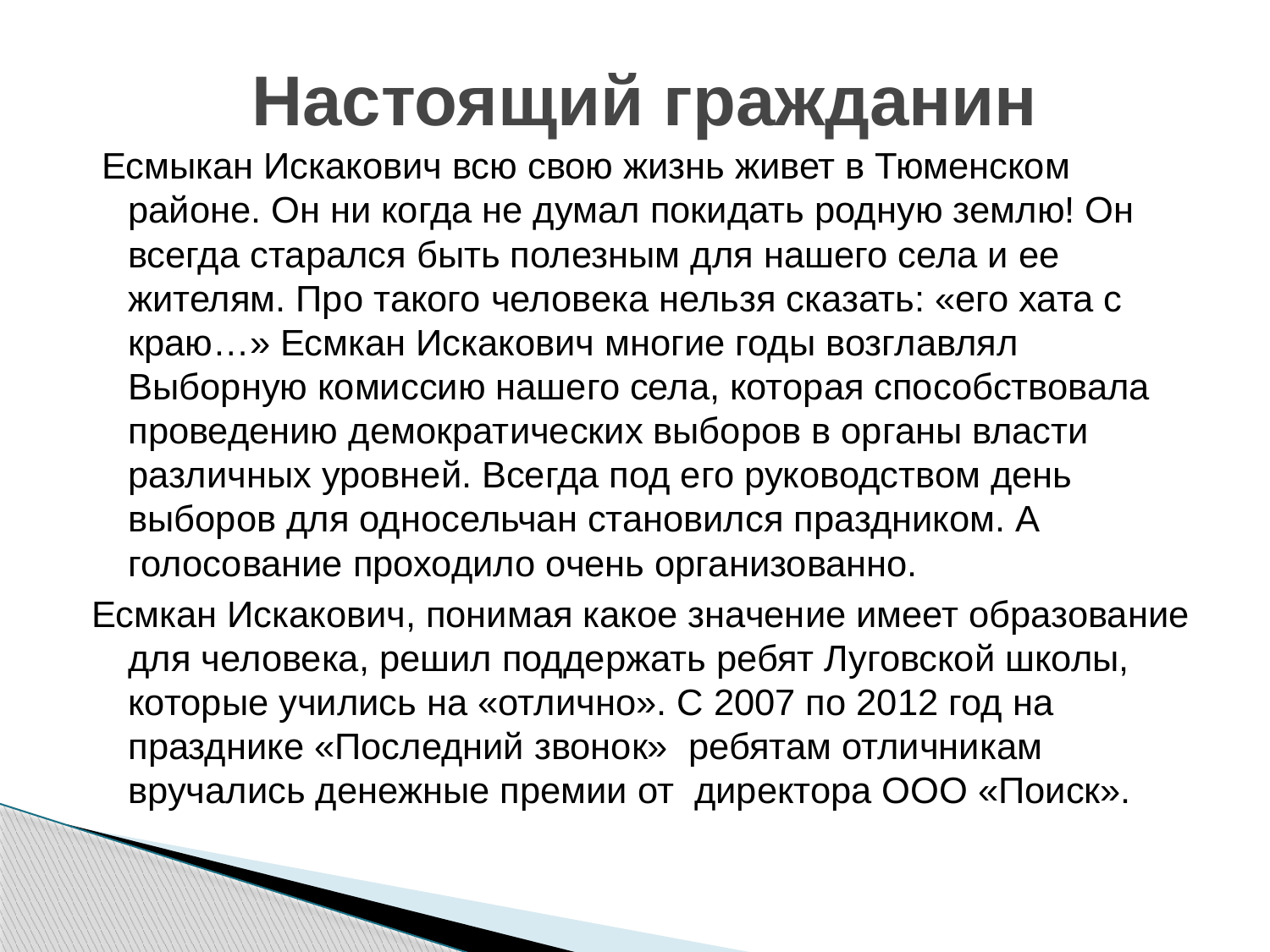

# Настоящий гражданин
 Есмыкан Искакович всю свою жизнь живет в Тюменском районе. Он ни когда не думал покидать родную землю! Он всегда старался быть полезным для нашего села и ее жителям. Про такого человека нельзя сказать: «его хата с краю…» Есмкан Искакович многие годы возглавлял Выборную комиссию нашего села, которая способствовала проведению демократических выборов в органы власти   различных уровней. Всегда под его руководством день выборов для односельчан становился праздником. А голосование проходило очень организованно.
Есмкан Искакович, понимая какое значение имеет образование для человека, решил поддержать ребят Луговской школы, которые учились на «отлично». С 2007 по 2012 год на празднике «Последний звонок»  ребятам отличникам вручались денежные премии от  директора ООО «Поиск».